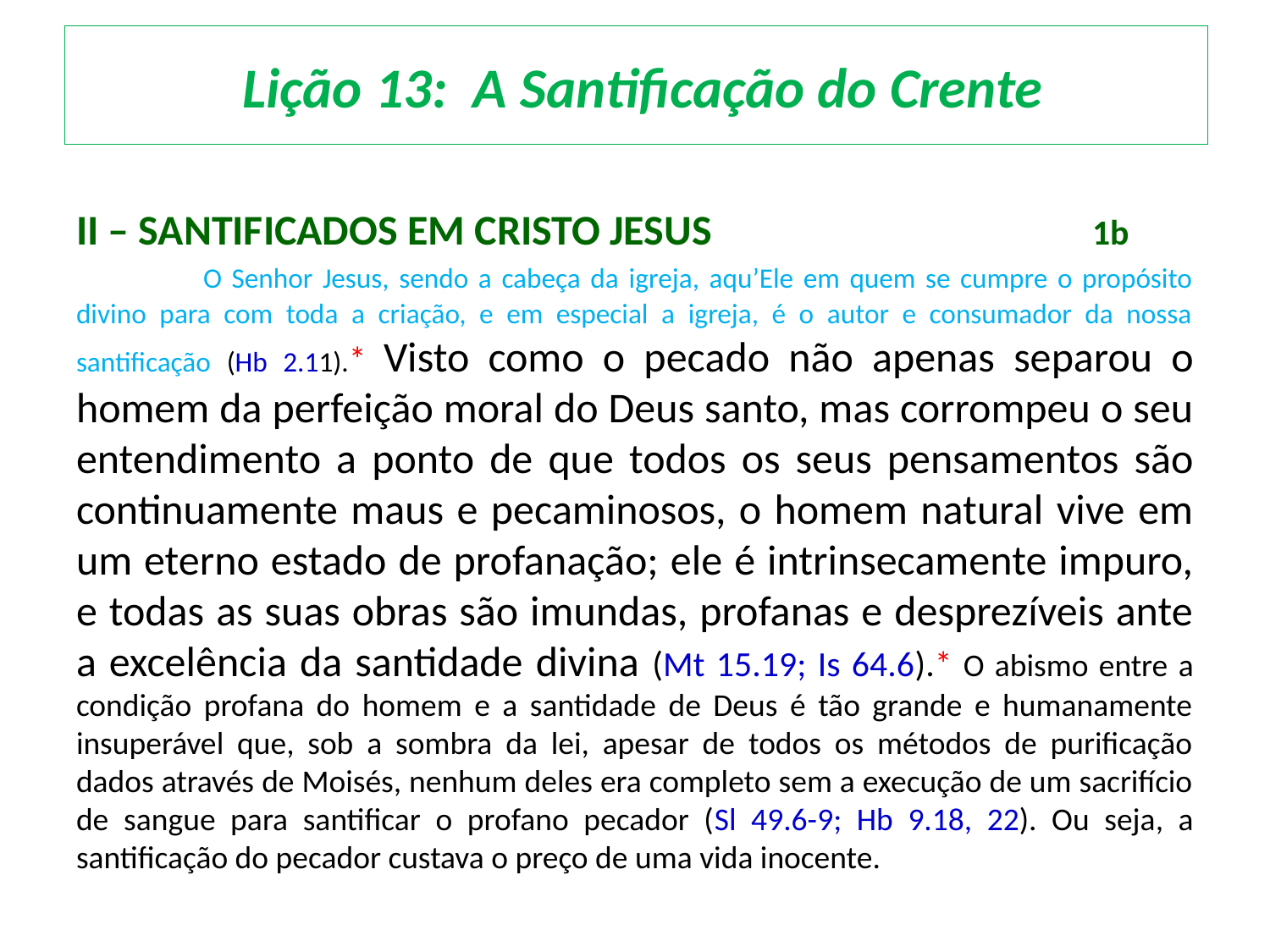

# Lição 13:  A Santificação do Crente
II – SANTIFICADOS EM CRISTO JESUS			1b
	O Senhor Jesus, sendo a cabeça da igreja, aqu’Ele em quem se cumpre o propósito divino para com toda a criação, e em especial a igreja, é o autor e consumador da nossa santificação (Hb 2.11).* Visto como o pecado não apenas separou o homem da perfeição moral do Deus santo, mas corrompeu o seu entendimento a ponto de que todos os seus pensamentos são continuamente maus e pecaminosos, o homem natural vive em um eterno estado de profanação; ele é intrinsecamente impuro, e todas as suas obras são imundas, profanas e desprezíveis ante a excelência da santidade divina (Mt 15.19; Is 64.6).* O abismo entre a condição profana do homem e a santidade de Deus é tão grande e humanamente insuperável que, sob a sombra da lei, apesar de todos os métodos de purificação dados através de Moisés, nenhum deles era completo sem a execução de um sacrifício de sangue para santificar o profano pecador (Sl 49.6-9; Hb 9.18, 22). Ou seja, a santificação do pecador custava o preço de uma vida inocente.